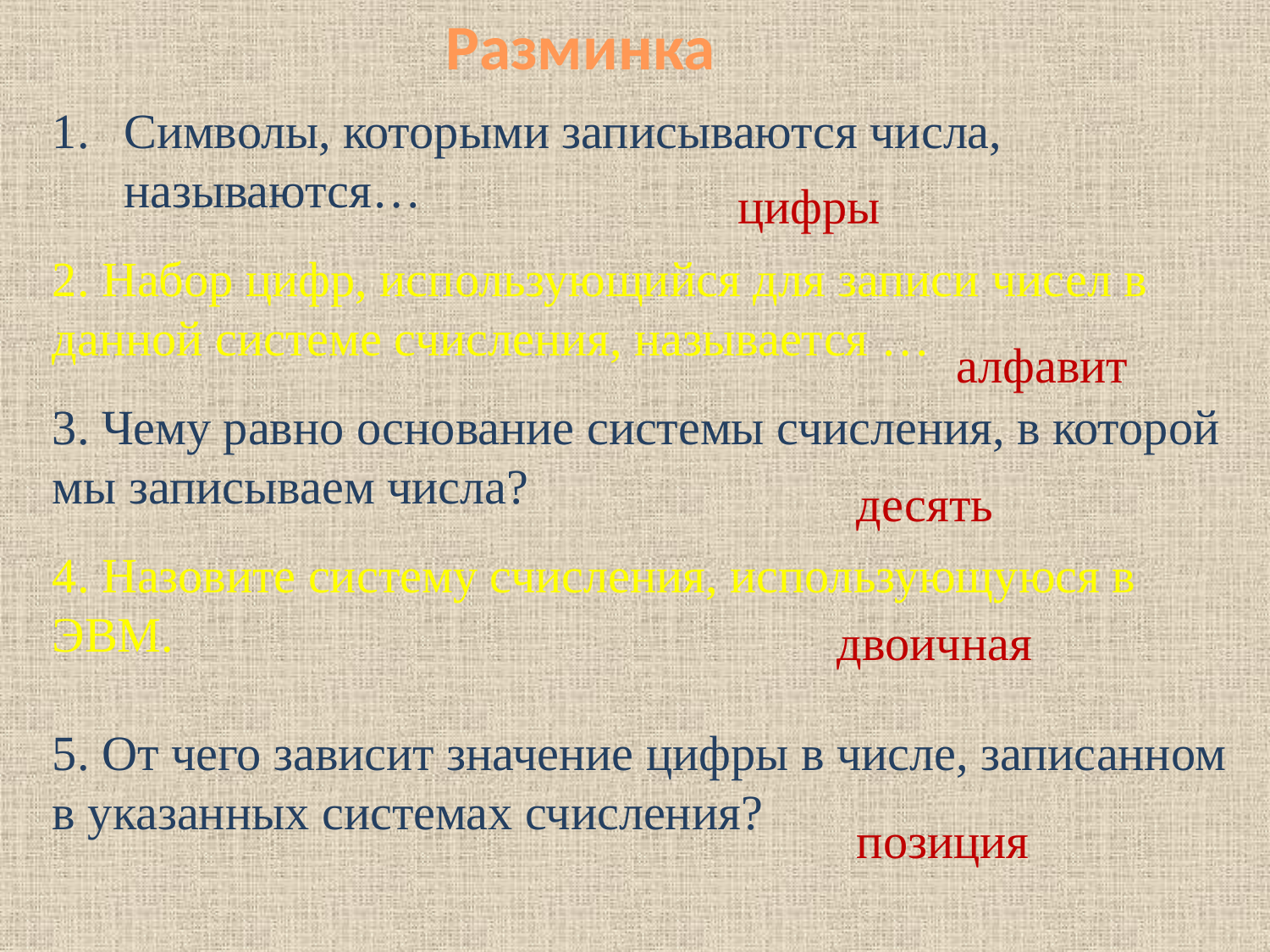

Разминка
Символы, которыми записываются числа, называются…

2. Набор цифр, использующийся для записи чисел в данной системе счисления, называется …

3. Чему равно основание системы счисления, в которой мы записываем числа?

4. Назовите систему счисления, использующуюся в ЭВМ.

5. От чего зависит значение цифры в числе, записанном в указанных системах счисления?
цифры
алфавит
десять
двоичная
позиция